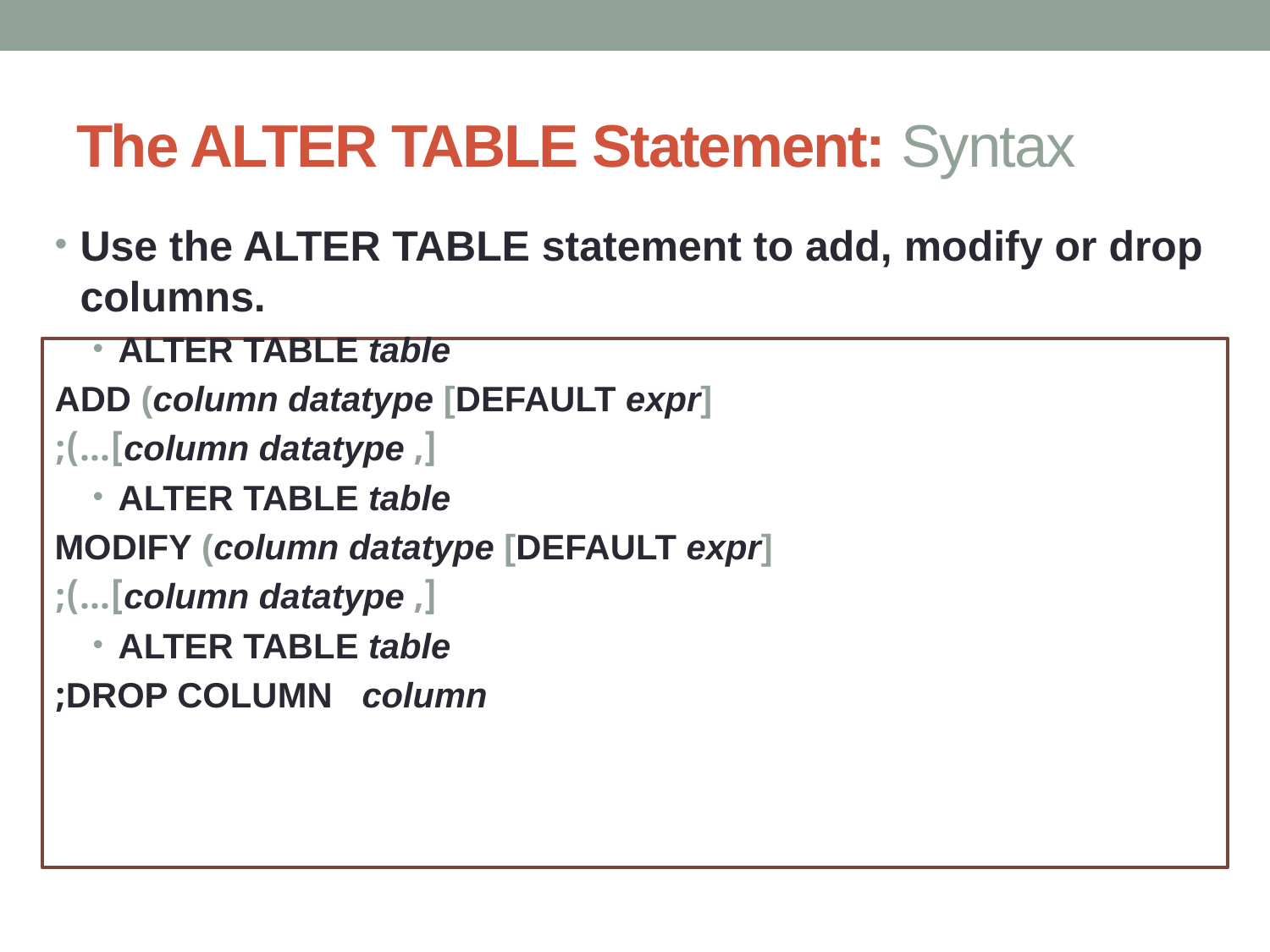

# The ALTER TABLE Statement: Syntax
Use the ALTER TABLE statement to add, modify or drop columns.
ALTER TABLE table
          ADD (column datatype [DEFAULT expr]
                    [, column datatype]...);
ALTER TABLE table
         MODIFY (column datatype [DEFAULT expr]
                      [, column datatype]...);
ALTER TABLE table
              DROP COLUMN   column;